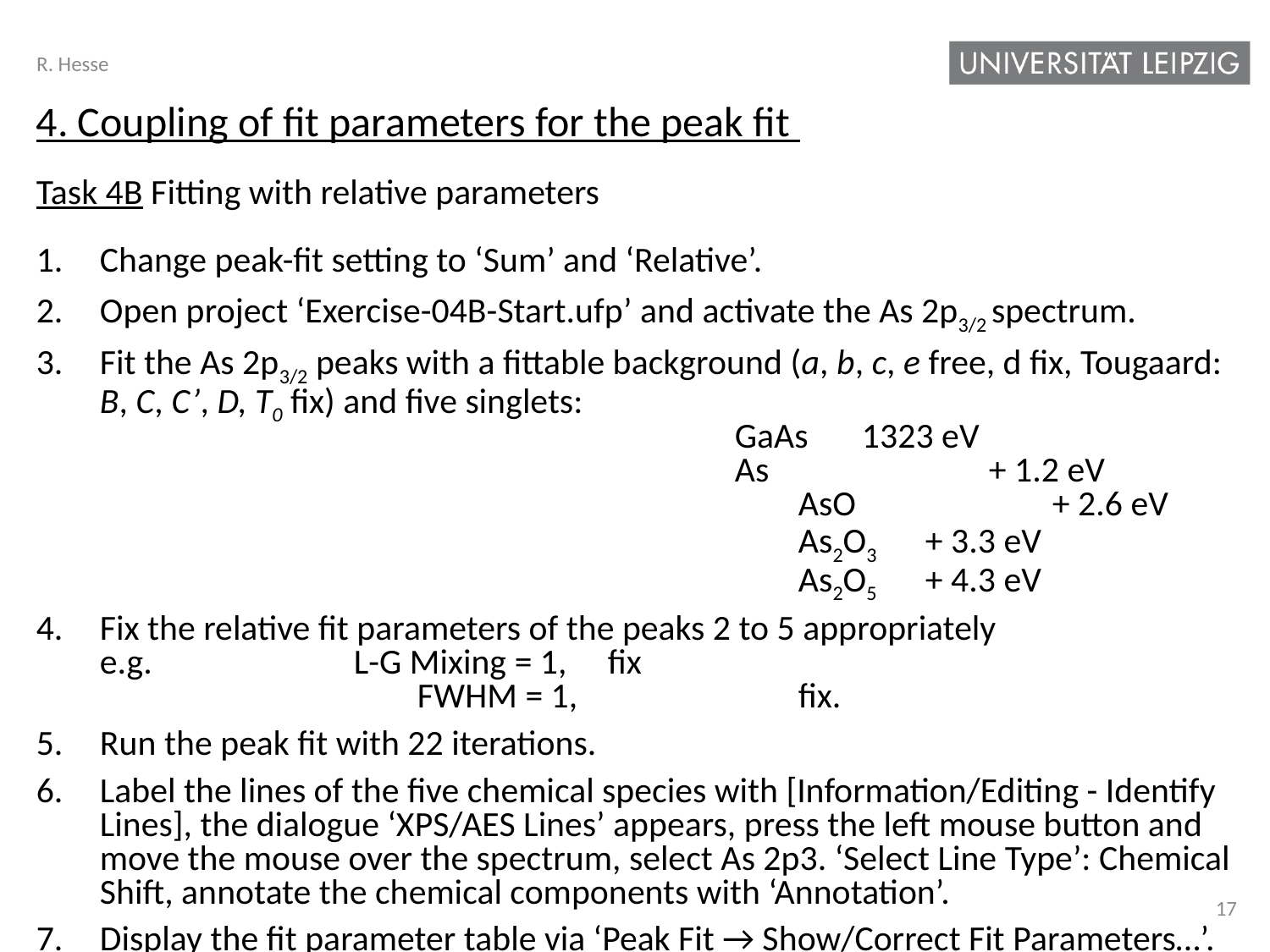

R. Hesse
4. Coupling of fit parameters for the peak fit
Task 4B Fitting with relative parameters

Change peak-fit setting to ‘Sum’ and ‘Relative’.

Open project ‘Exercise-04B-Start.ufp’ and activate the As 2p3/2 spectrum.

Fit the As 2p3/2 peaks with a fittable background (a, b, c, e free, d fix, Tougaard: B, C, C’, D, T0 fix) and five singlets:
					GaAs	1323 eV
					As		+ 1.2 eV
						AsO		+ 2.6 eV
						As2O3	+ 3.3 eV
						As2O5	+ 4.3 eV

Fix the relative fit parameters of the peaks 2 to 5 appropriately
e.g.		L-G Mixing = 1,	fix
	 		FWHM = 1,		fix.

Run the peak fit with 22 iterations.

Label the lines of the five chemical species with [Information/Editing - Identify Lines], the dialogue ‘XPS/AES Lines’ appears, press the left mouse button and move the mouse over the spectrum, select As 2p3. ‘Select Line Type’: Chemical Shift, annotate the chemical components with ‘Annotation’.

Display the fit parameter table via ‘Peak Fit → Show/Correct Fit Parameters…’.
17